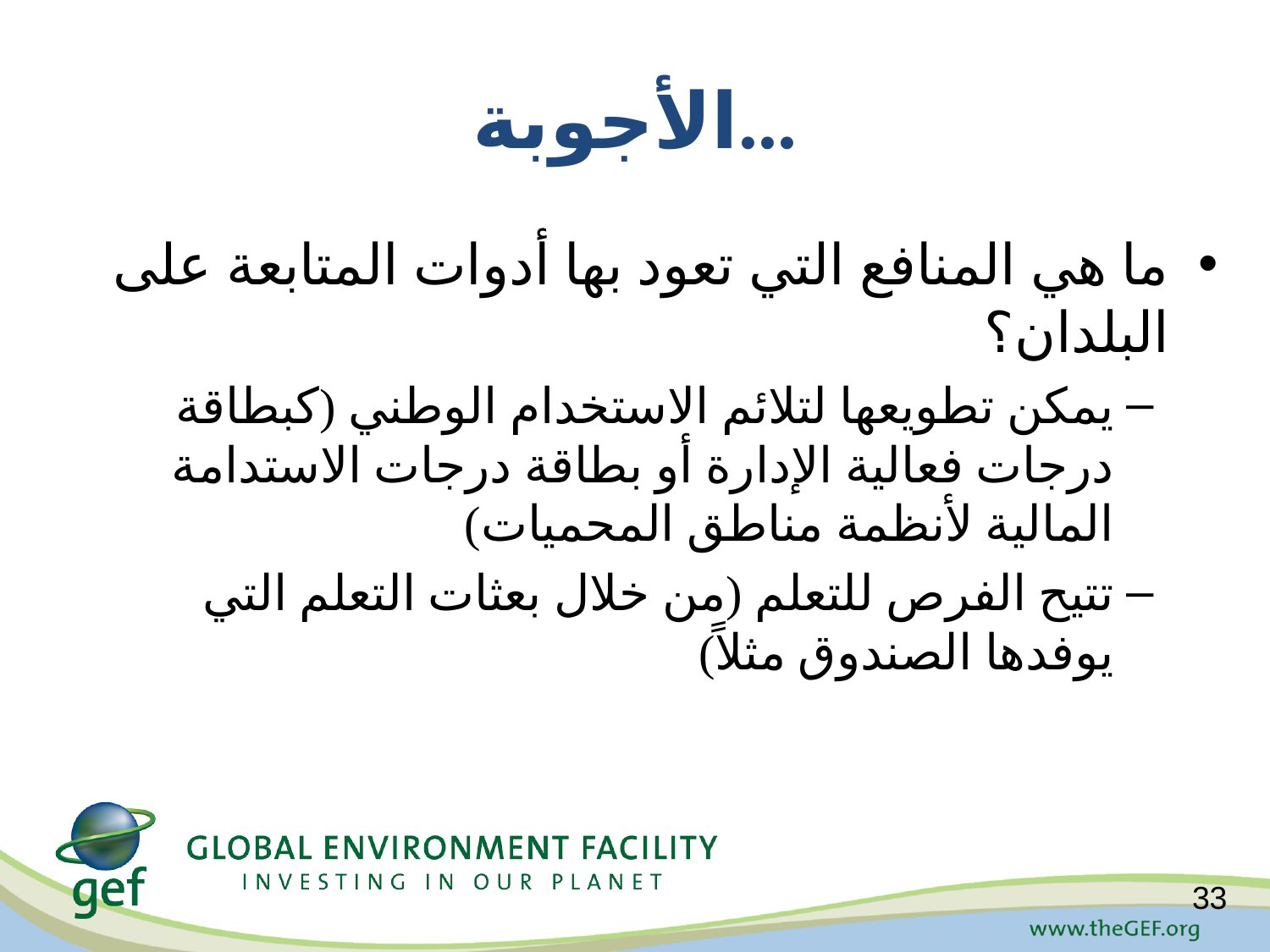

# الأجوبة...
ما هي المنافع التي تعود بها أدوات المتابعة على البلدان؟
يمكن تطويعها لتلائم الاستخدام الوطني (كبطاقة درجات فعالية الإدارة أو بطاقة درجات الاستدامة المالية لأنظمة مناطق المحميات)
تتيح الفرص للتعلم (من خلال بعثات التعلم التي يوفدها الصندوق مثلاً)
33